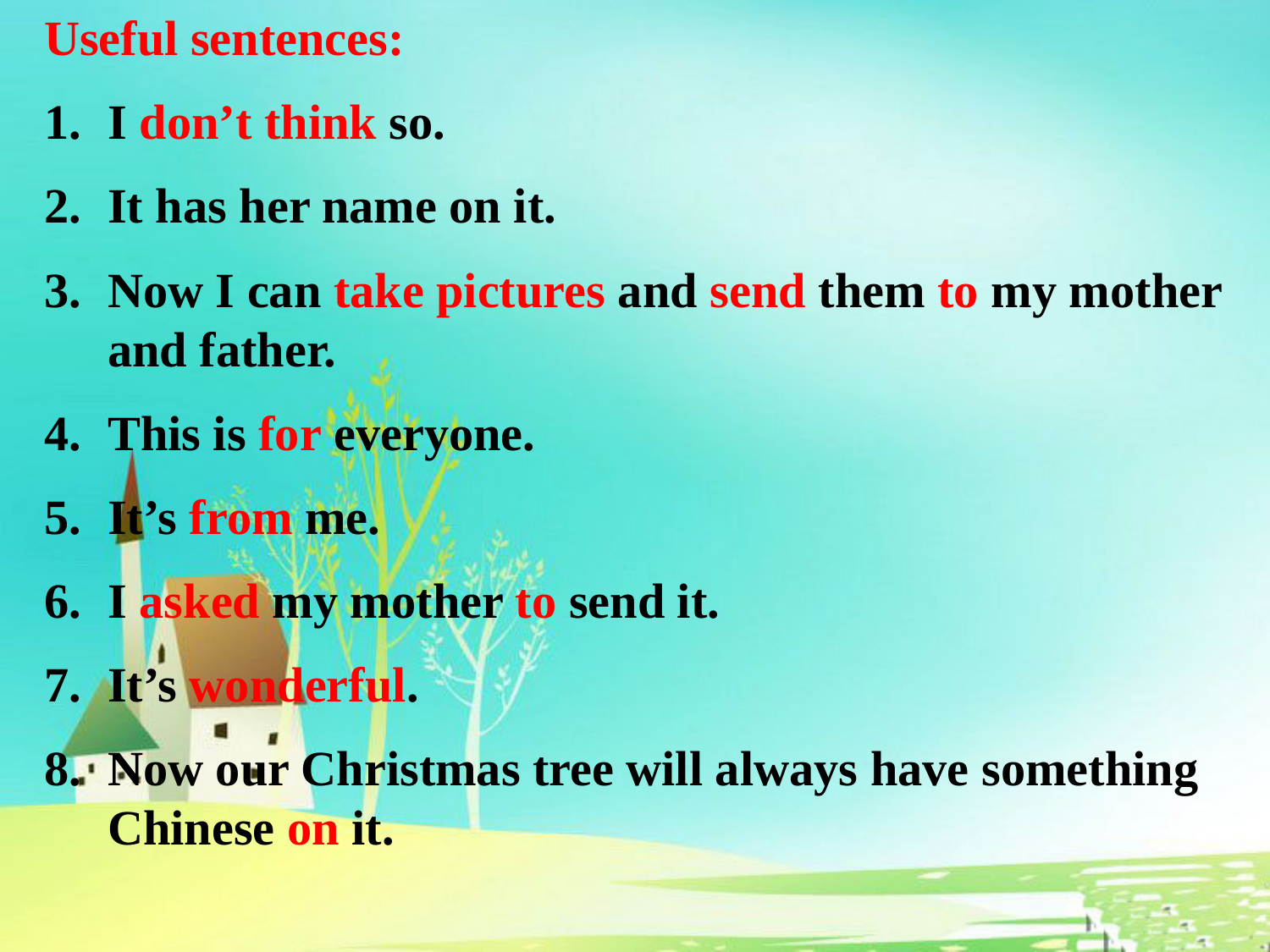

Useful sentences:
I don’t think so.
It has her name on it.
Now I can take pictures and send them to my mother and father.
This is for everyone.
It’s from me.
I asked my mother to send it.
It’s wonderful.
Now our Christmas tree will always have something Chinese on it.